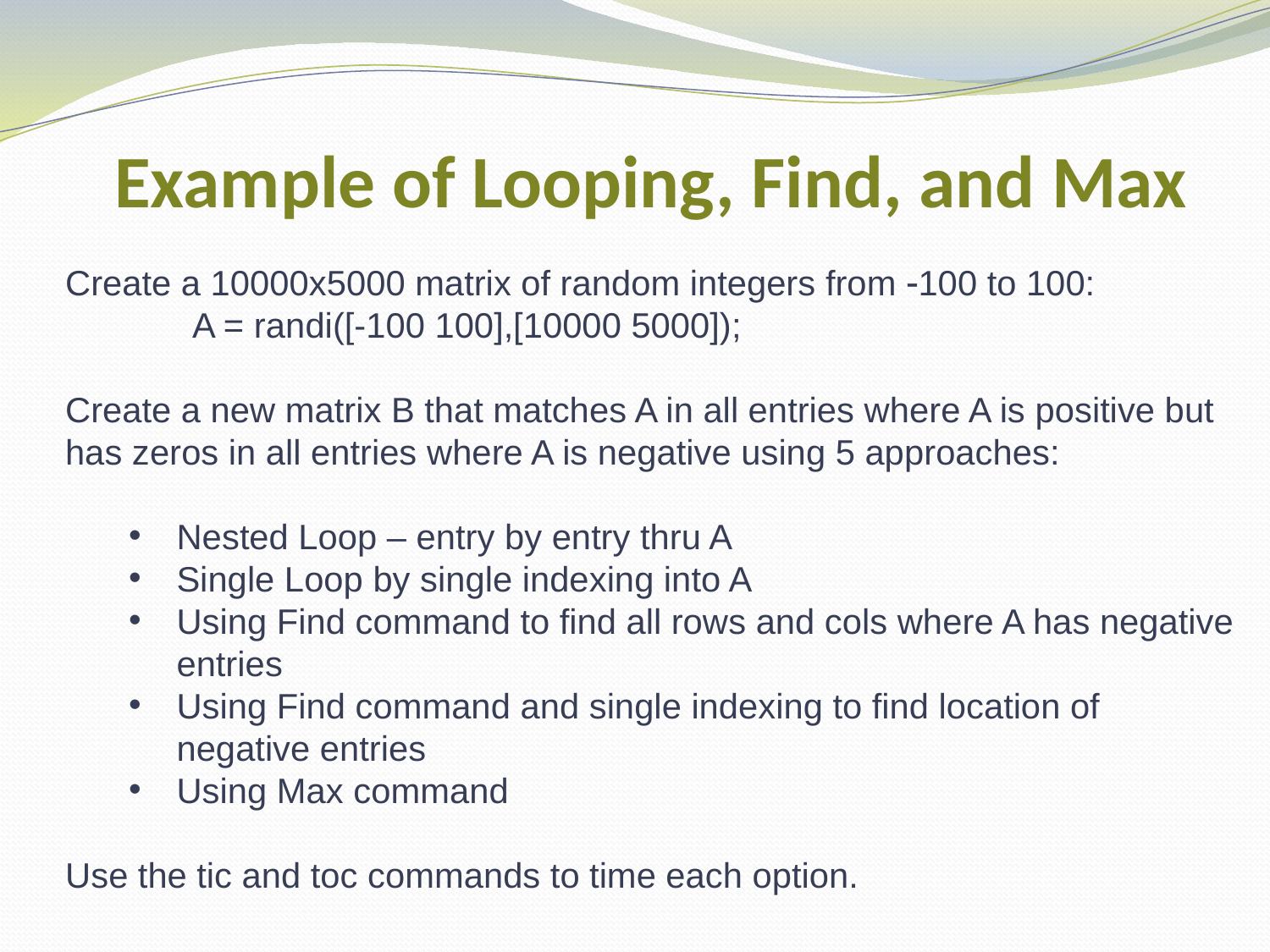

# Example of Looping, Find, and Max
Create a 10000x5000 matrix of random integers from −100 to 100:
	A = randi([-100 100],[10000 5000]);

Create a new matrix B that matches A in all entries where A is positive but has zeros in all entries where A is negative using 5 approaches:

Nested Loop – entry by entry thru A
Single Loop by single indexing into A
Using Find command to find all rows and cols where A has negative entries
Using Find command and single indexing to find location of negative entries
Using Max command

Use the tic and toc commands to time each option.